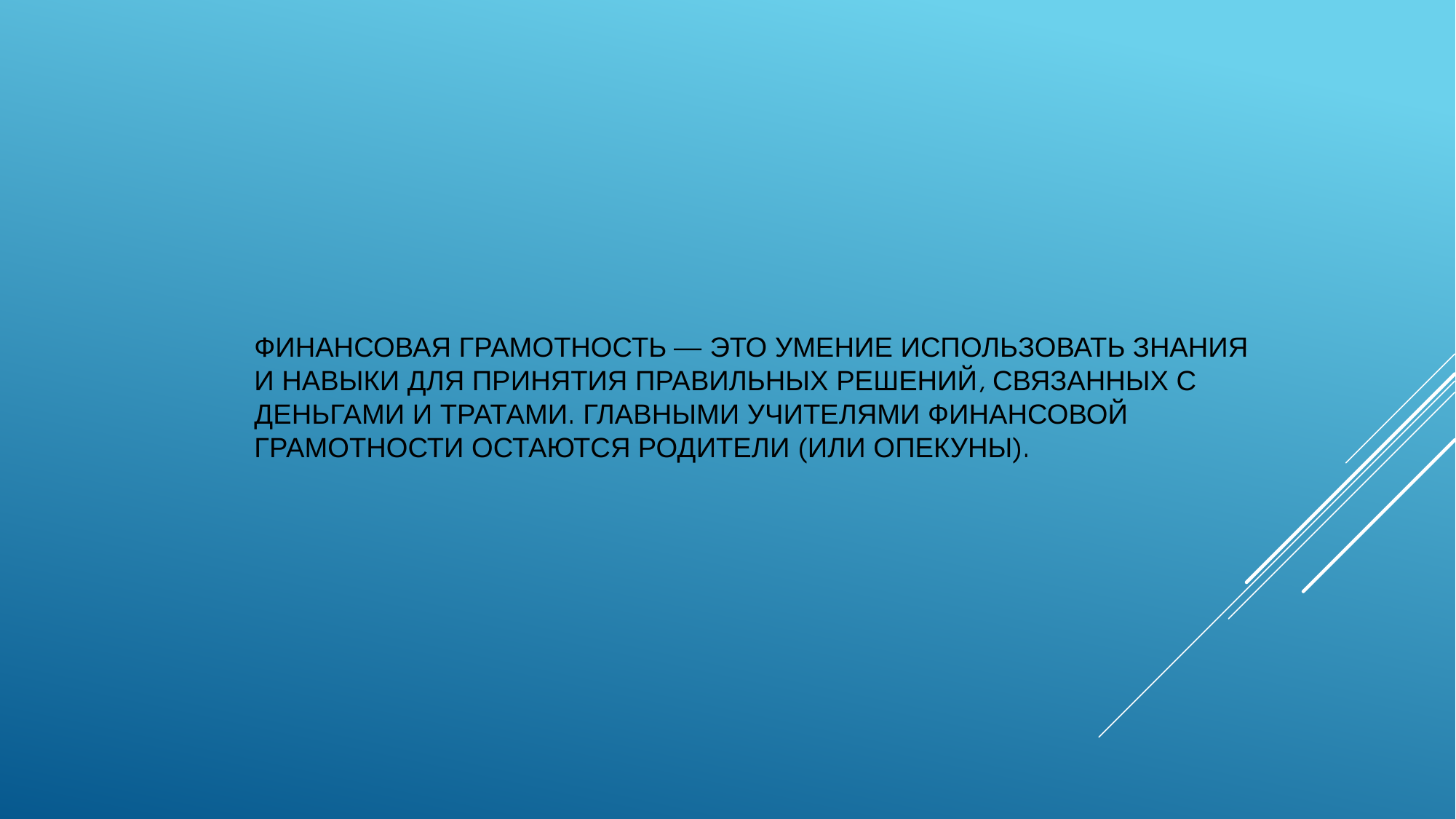

# Финансовая грамотность — это умение использовать знания и навыки для принятия правильных решений, связанных с деньгами и тратами. Главными учителями финансовой грамотности остаются родители (или опекуны).